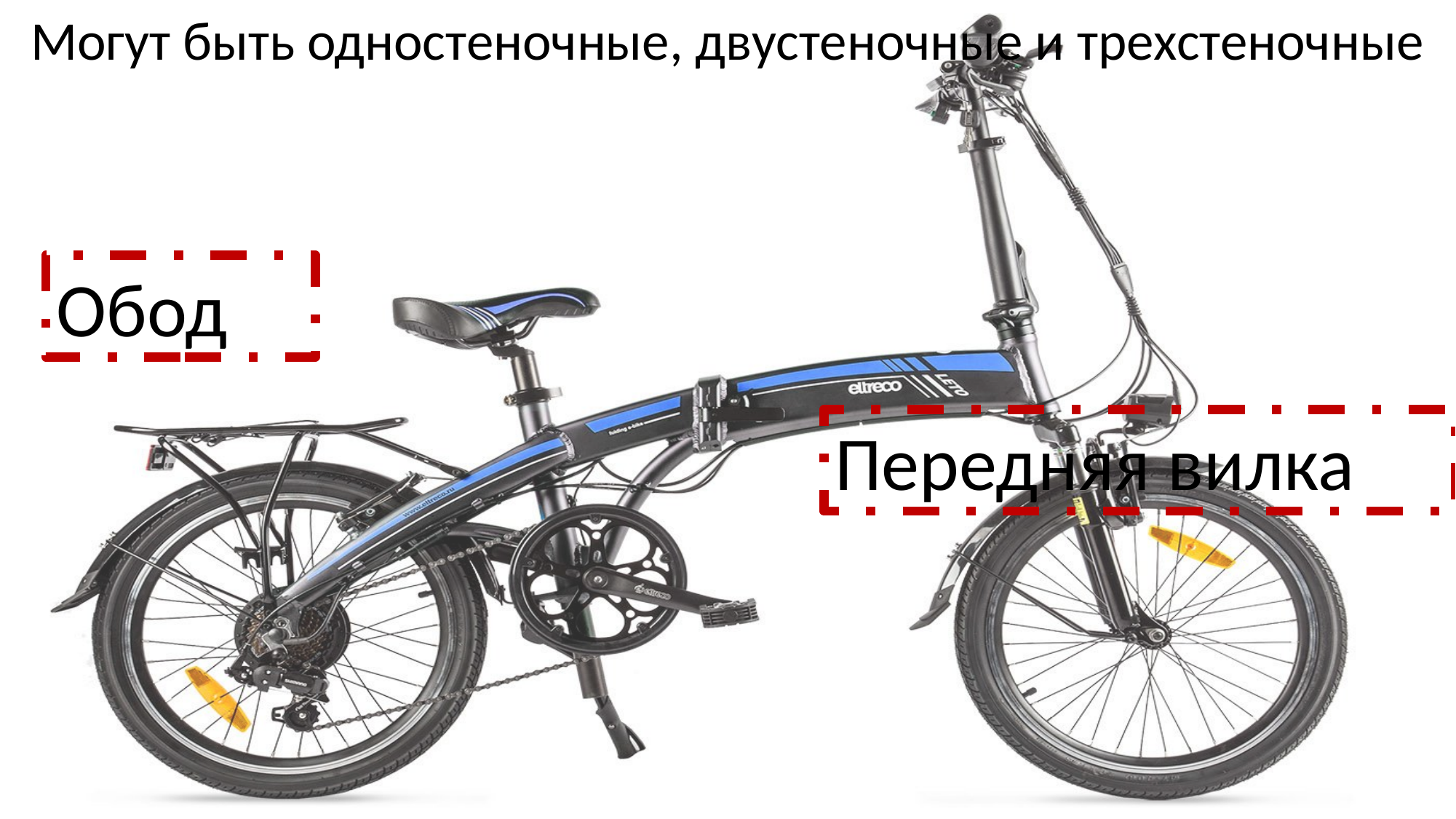

Могут быть одностеночные, двустеночные и трехстеночные
Обод
Передняя вилка